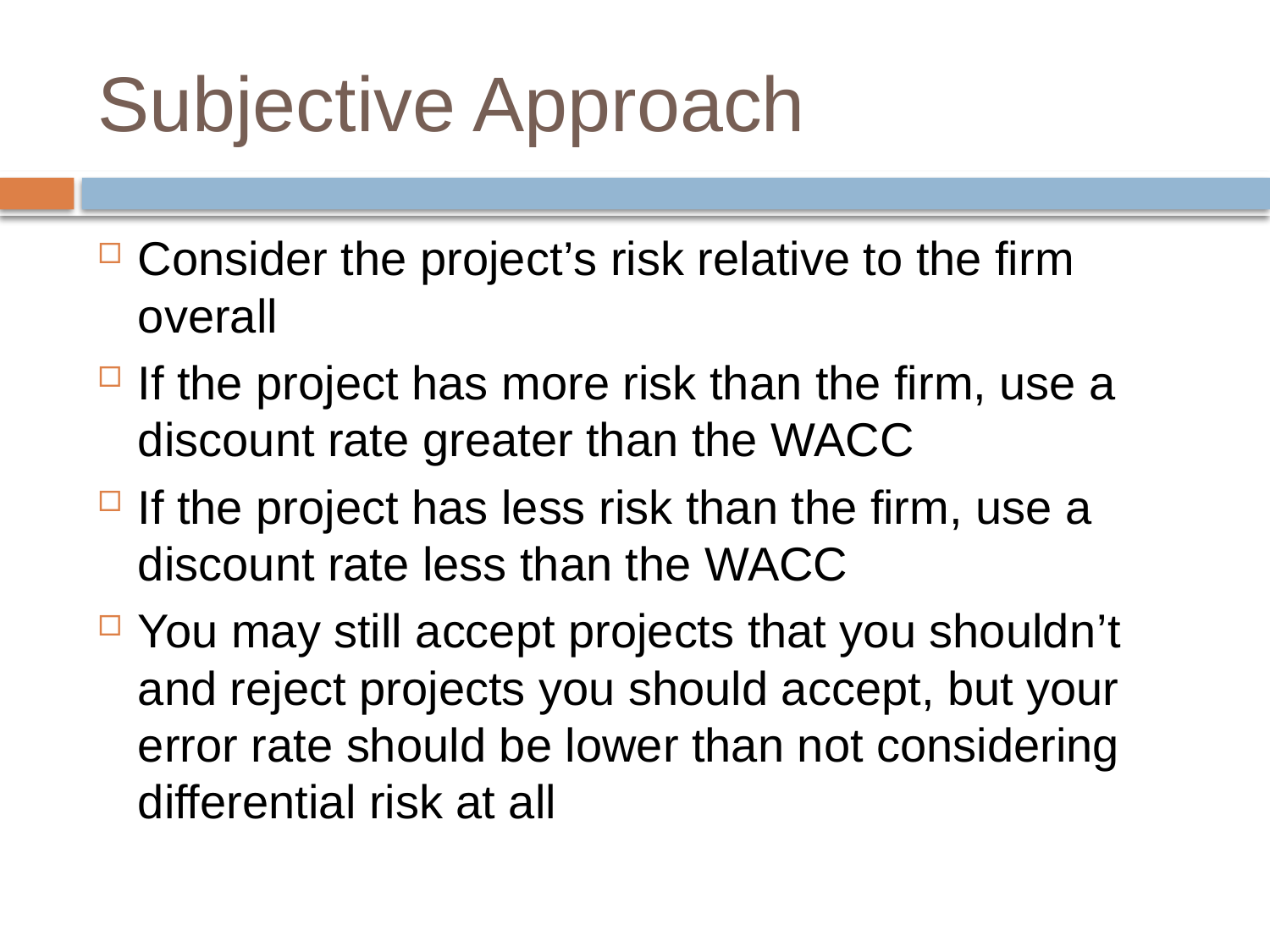

# Subjective Approach
Consider the project’s risk relative to the firm overall
If the project has more risk than the firm, use a discount rate greater than the WACC
If the project has less risk than the firm, use a discount rate less than the WACC
You may still accept projects that you shouldn’t and reject projects you should accept, but your error rate should be lower than not considering differential risk at all